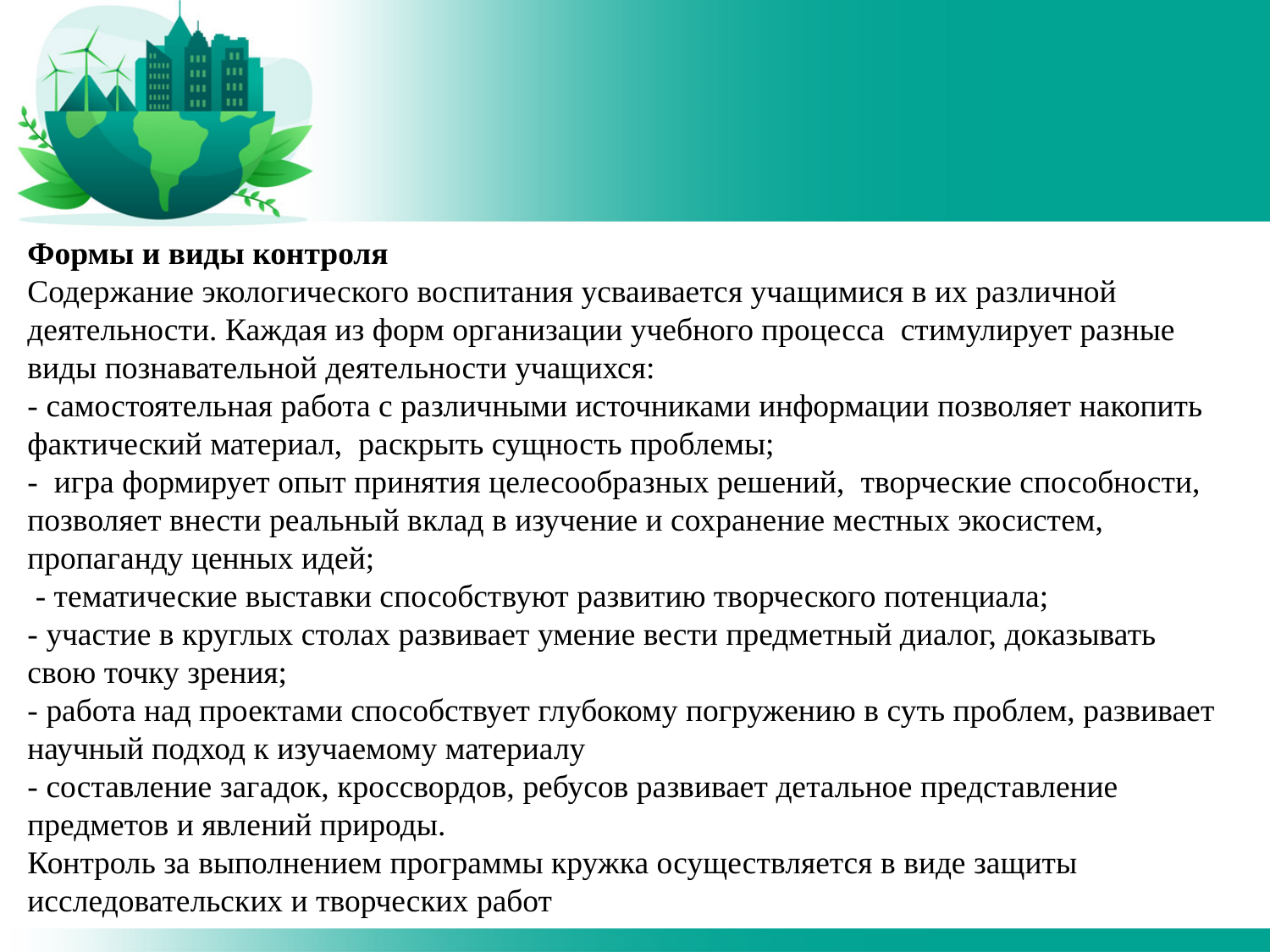

Формы и виды контроля
Содержание экологического воспитания усваивается учащимися в их различной деятельности. Каждая из форм организации учебного процесса  стимулирует разные виды познавательной деятельности учащихся:
- самостоятельная работа с различными источниками информации позволяет накопить  фактический материал,  раскрыть сущность проблемы;
-  игра формирует опыт принятия целесообразных решений,  творческие способности, позволяет внести реальный вклад в изучение и сохранение местных экосистем, пропаганду ценных идей;
 - тематические выставки способствуют развитию творческого потенциала;
- участие в круглых столах развивает умение вести предметный диалог, доказывать свою точку зрения;
- работа над проектами способствует глубокому погружению в суть проблем, развивает научный подход к изучаемому материалу
- составление загадок, кроссвордов, ребусов развивает детальное представление предметов и явлений природы.
Контроль за выполнением программы кружка осуществляется в виде защиты исследовательских и творческих работ